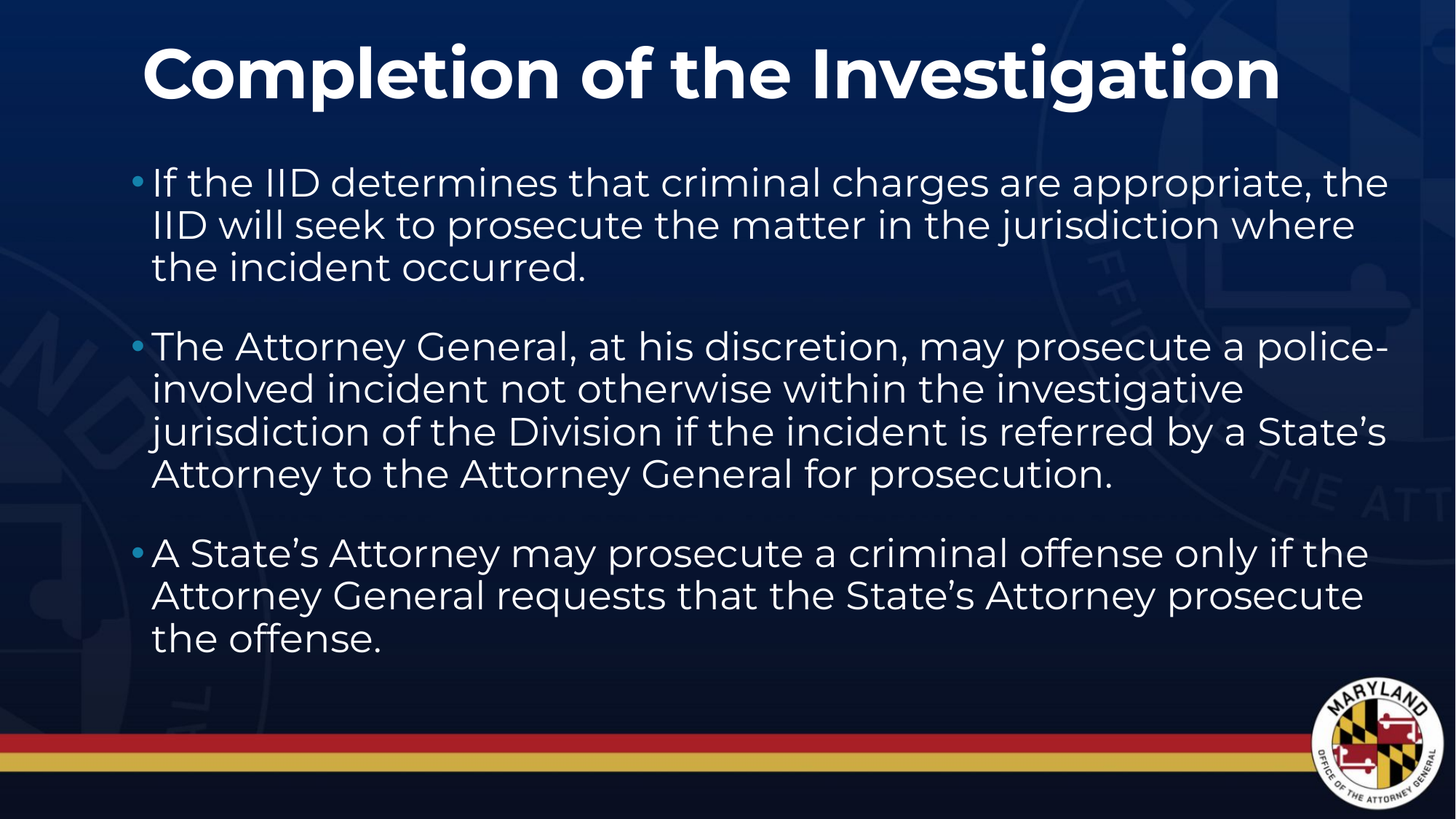

# Completion of the Investigation
If the IID determines that criminal charges are appropriate, the IID will seek to prosecute the matter in the jurisdiction where the incident occurred.
The Attorney General, at his discretion, may prosecute a police-involved incident not otherwise within the investigative jurisdiction of the Division if the incident is referred by a State’s Attorney to the Attorney General for prosecution.
A State’s Attorney may prosecute a criminal offense only if the Attorney General requests that the State’s Attorney prosecute the offense.